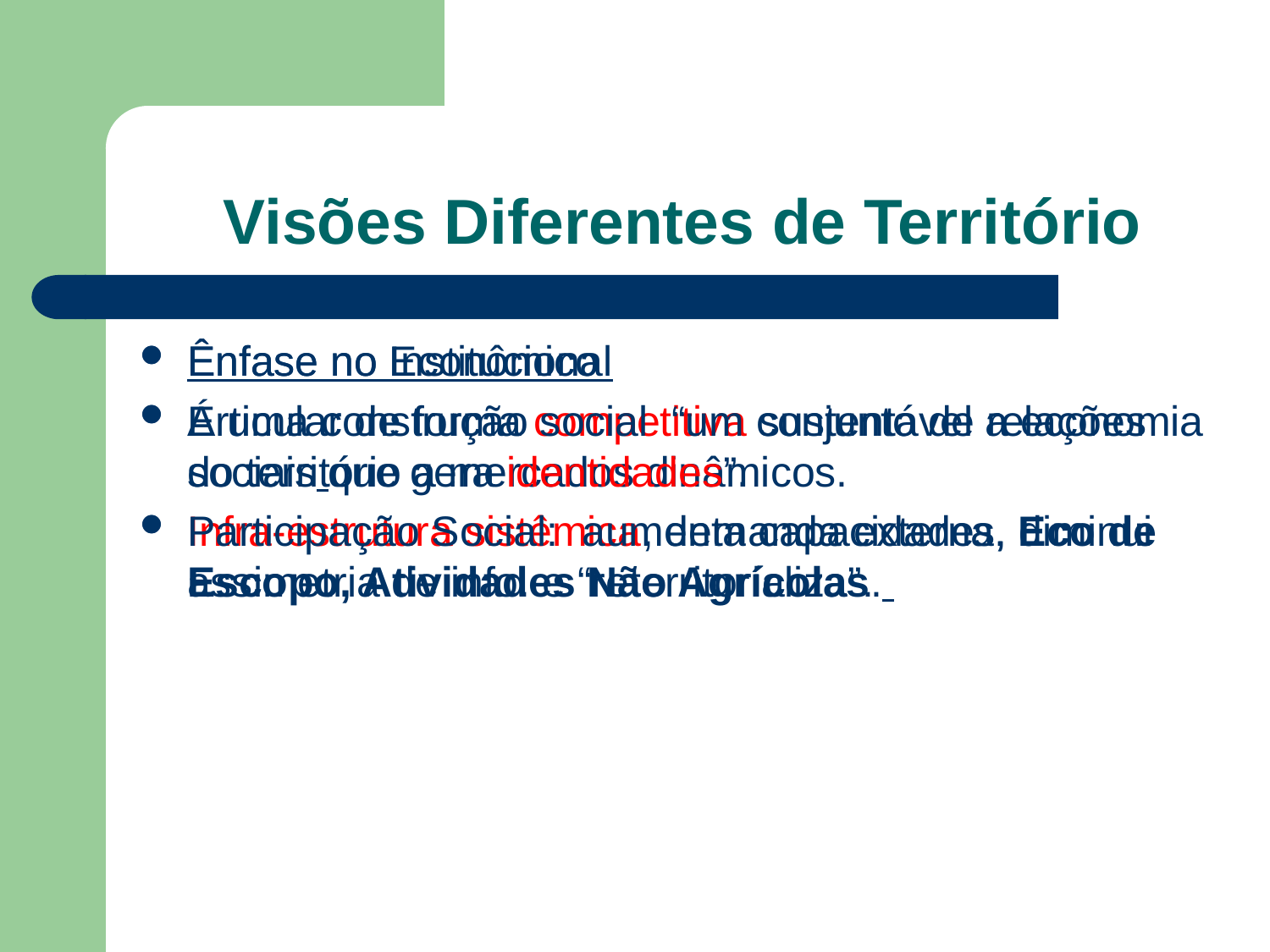

# Visões Diferentes de Território
Ênfase no Econômico
Articular de forma competitiva sustentável a economia do território a mercados dinâmicos.
Infra-estrutura sistêmica, demanda externa, Eco de Escopo, Atividades Não Agrícolas.
Ênfase no Institucional
É uma construção social  “um conjunto de relações sociais que gera identidades”.
Participação Social:  aumenta capacidades, diminui assimetria de info. e “reterritorializa”.